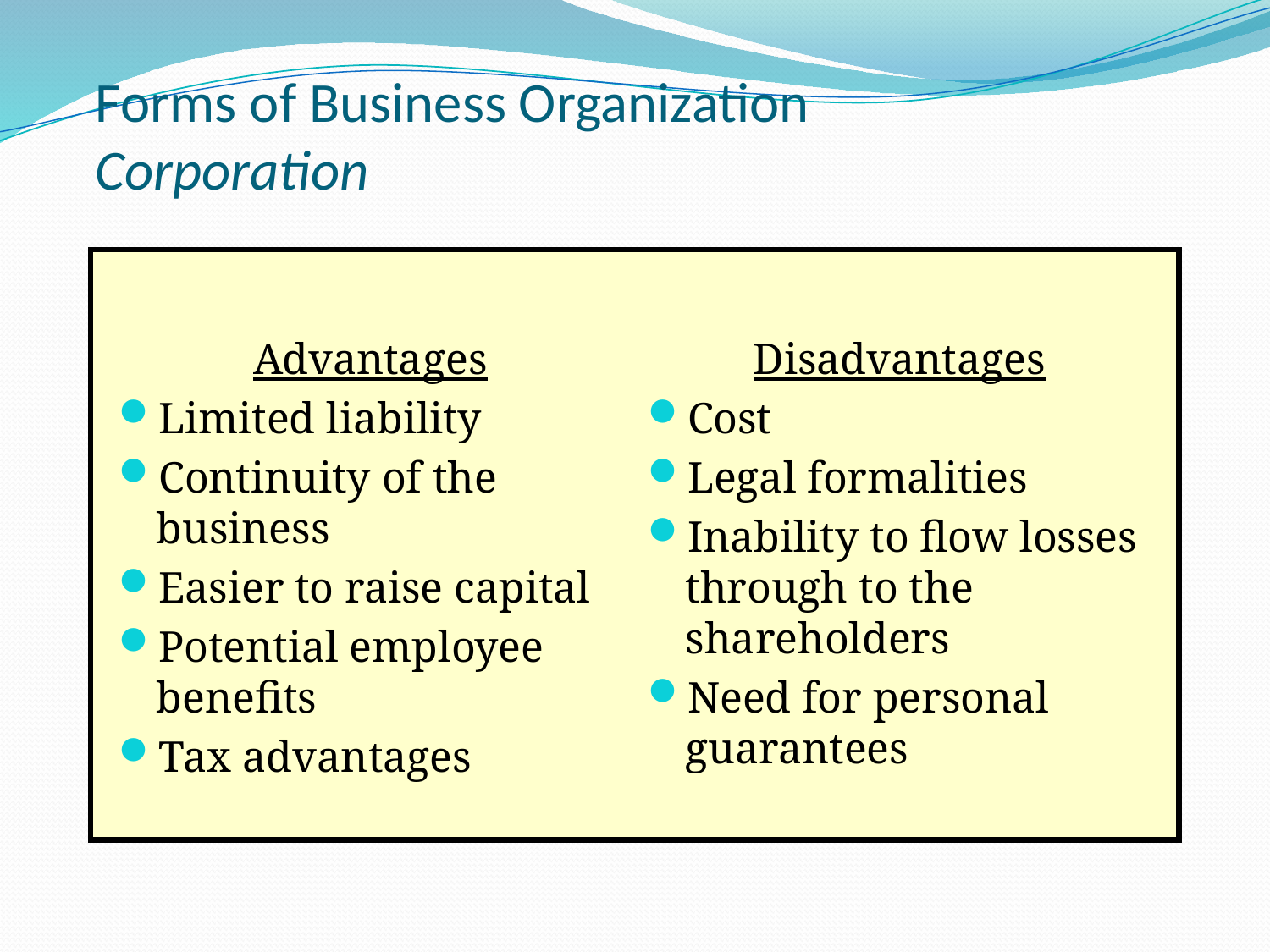

# Forms of Business Organization Corporation

Advantages
Limited liability
Continuity of the business
Easier to raise capital
Potential employee benefits
Tax advantages
Disadvantages
Cost
Legal formalities
Inability to flow losses through to the shareholders
Need for personal guarantees